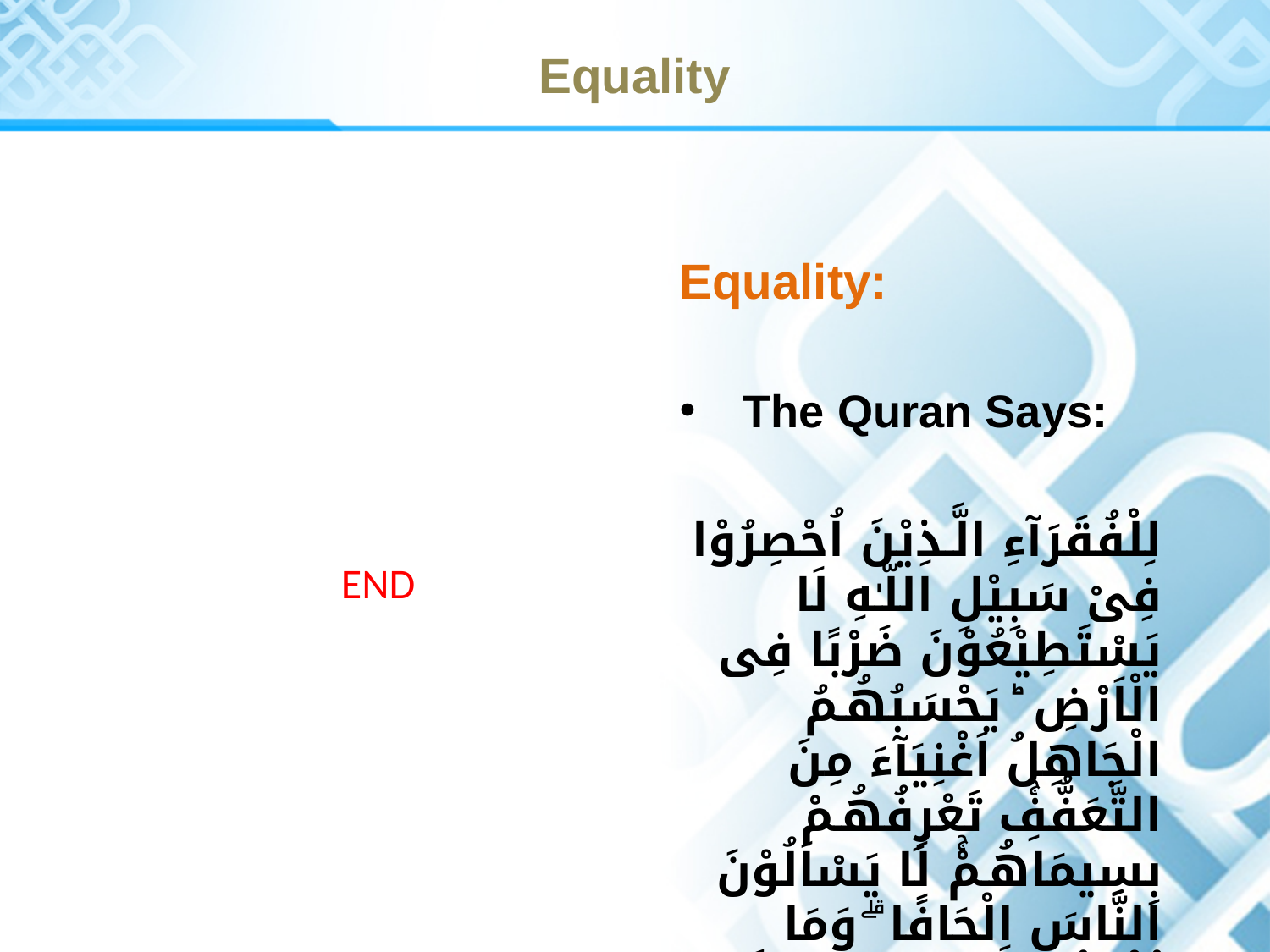

Equality
Equality:

The Quran Says:

لِلْفُقَرَآءِ الَّـذِيْنَ اُحْصِرُوْا فِىْ سَبِيْلِ اللّـٰهِ لَا يَسْتَطِيْعُوْنَ ضَرْبًا فِى الْاَرْضِ ؕ يَحْسَبُهُـمُ الْجَاهِلُ اَغْنِيَآءَ مِنَ التَّعَفُّفِۚ تَعْرِفُهُـمْ بِسِيمَاهُـمْۚ لَا يَسْاَلُوْنَ النَّاسَ اِلْحَافًا ۗ وَمَا تُنْفِقُوْا مِنْ خَيْـرٍ فَاِنَّ اللّـٰهَ بِهٖ عَلِـيْمٌ
END